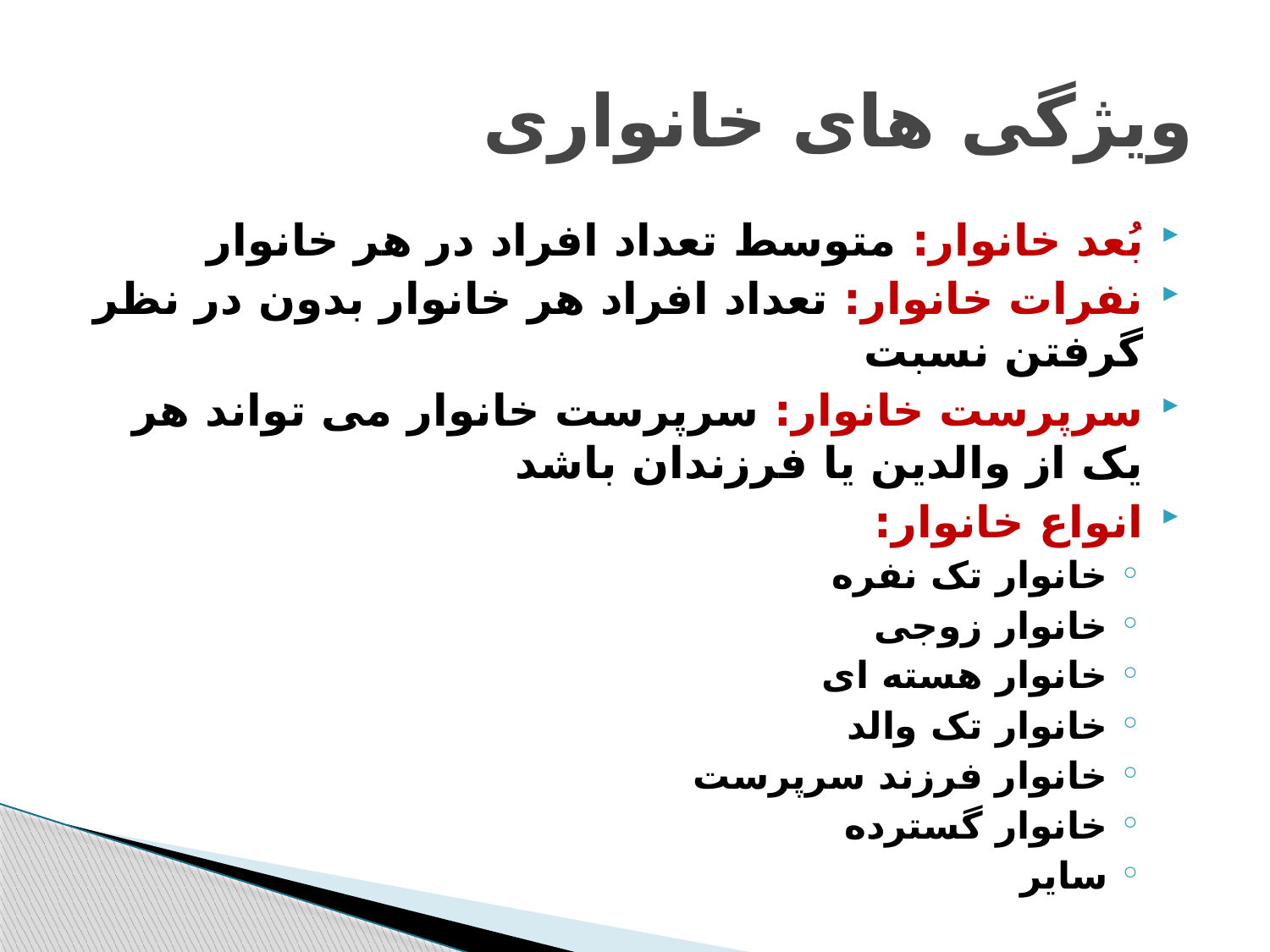

# ویژگی های خانواری
بُعد خانوار: متوسط تعداد افراد در هر خانوار
نفرات خانوار: تعداد افراد هر خانوار بدون در نظر گرفتن نسبت
سرپرست خانوار: سرپرست خانوار می تواند هر  یک از والدین یا فرزندان باشد
انواع خانوار:
خانوار تک نفره
خانوار زوجی
خانوار هسته ای
خانوار تک والد
خانوار فرزند سرپرست
خانوار گسترده
سایر